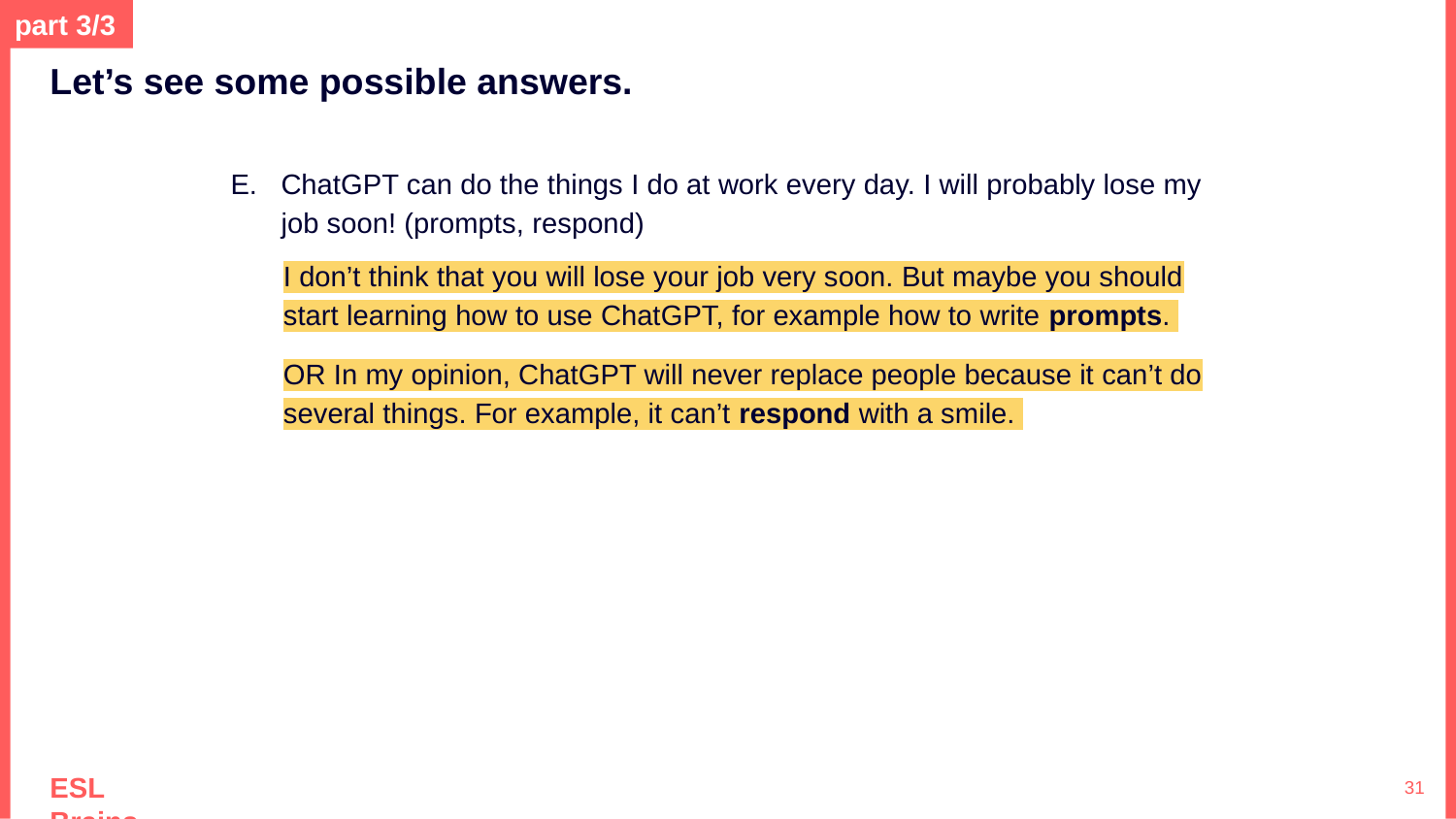

part 3/3
Let’s see some possible answers.
ChatGPT can do the things I do at work every day. I will probably lose my job soon! (prompts, respond)
I don’t think that you will lose your job very soon. But maybe you should start learning how to use ChatGPT, for example how to write prompts.
OR In my opinion, ChatGPT will never replace people because it can’t do several things. For example, it can’t respond with a smile.
31